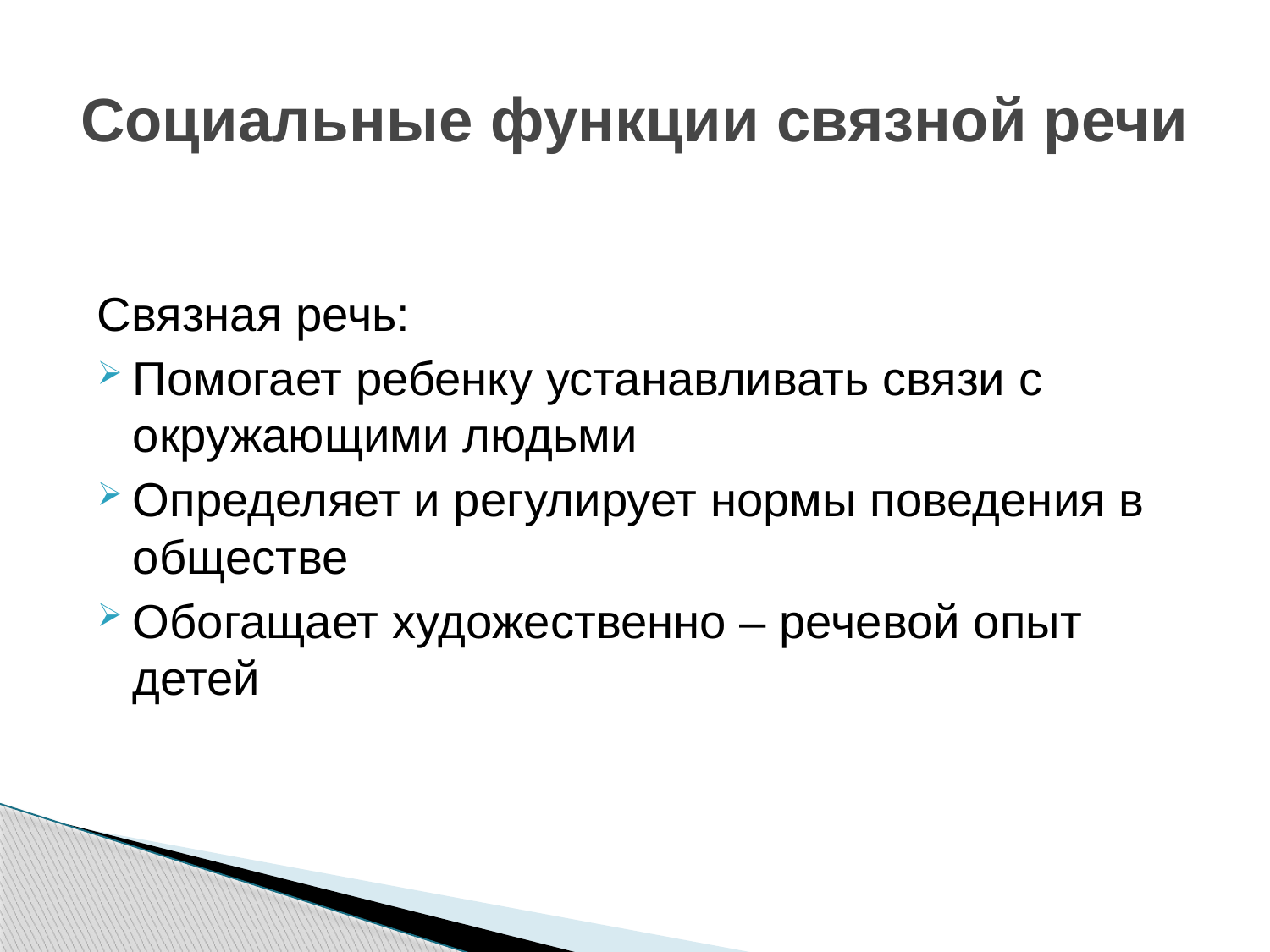

# Социальные функции связной речи
Связная речь:
Помогает ребенку устанавливать связи с окружающими людьми
Определяет и регулирует нормы поведения в обществе
Обогащает художественно – речевой опыт детей